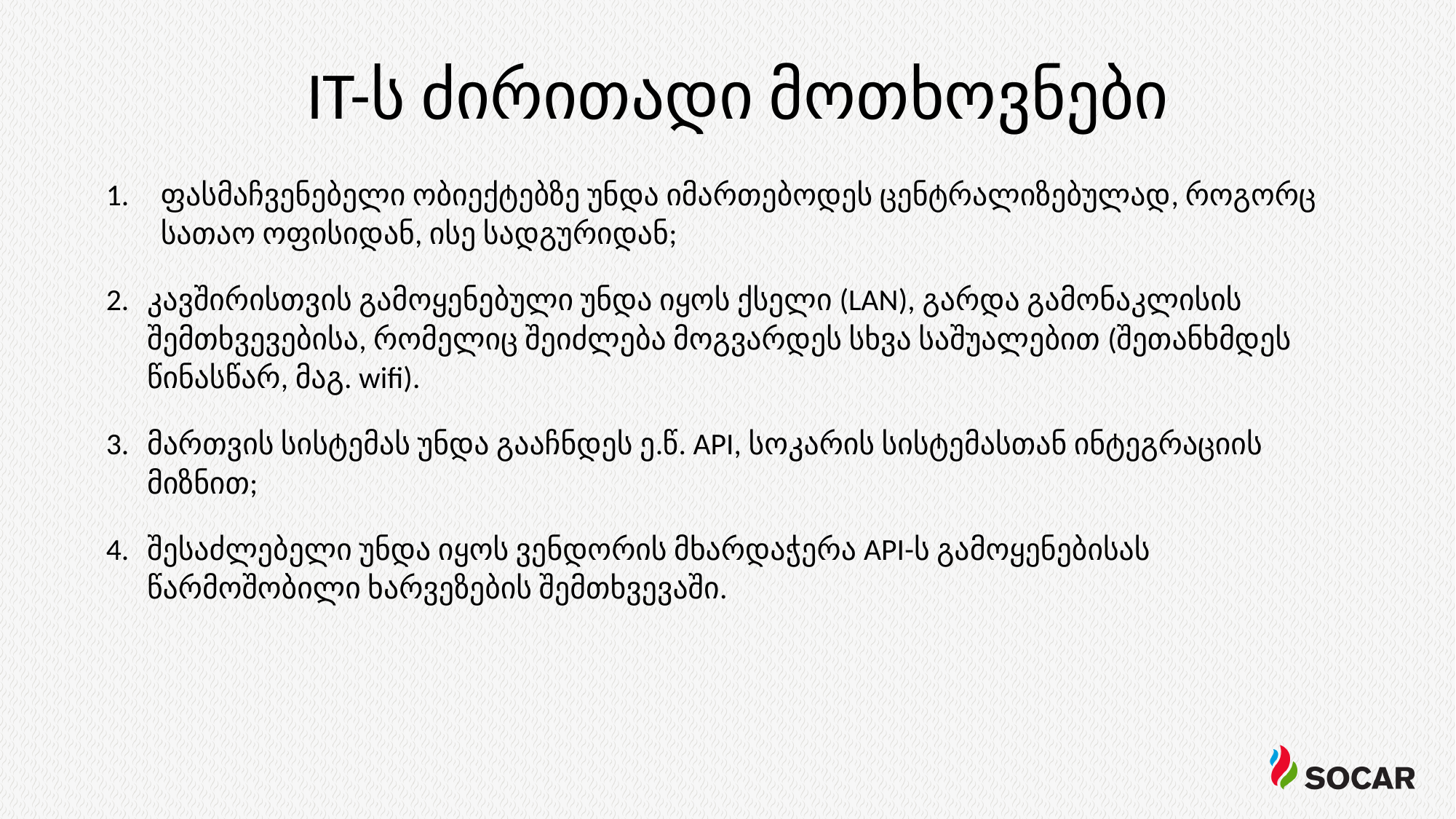

IT-ს ძირითადი მოთხოვნები
ფასმაჩვენებელი ობიექტებზე უნდა იმართებოდეს ცენტრალიზებულად, როგორც სათაო ოფისიდან, ისე სადგურიდან;
კავშირისთვის გამოყენებული უნდა იყოს ქსელი (LAN), გარდა გამონაკლისის შემთხვევებისა, რომელიც შეიძლება მოგვარდეს სხვა საშუალებით (შეთანხმდეს წინასწარ, მაგ. wifi).
მართვის სისტემას უნდა გააჩნდეს ე.წ. API, სოკარის სისტემასთან ინტეგრაციის მიზნით;
შესაძლებელი უნდა იყოს ვენდორის მხარდაჭერა API-ს გამოყენებისას წარმოშობილი ხარვეზების შემთხვევაში.